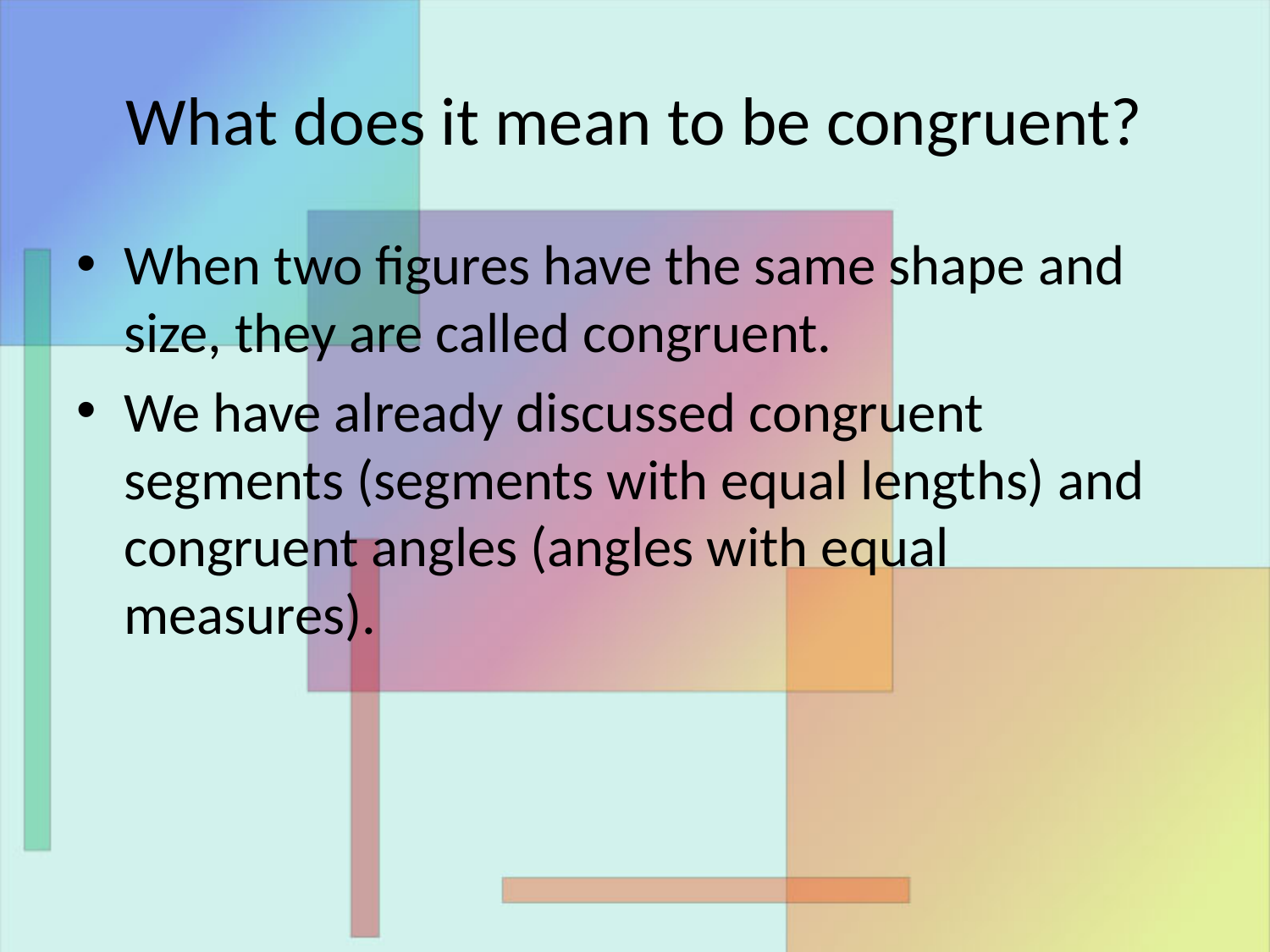

# What does it mean to be congruent?
When two figures have the same shape and size, they are called congruent.
We have already discussed congruent segments (segments with equal lengths) and congruent angles (angles with equal measures).